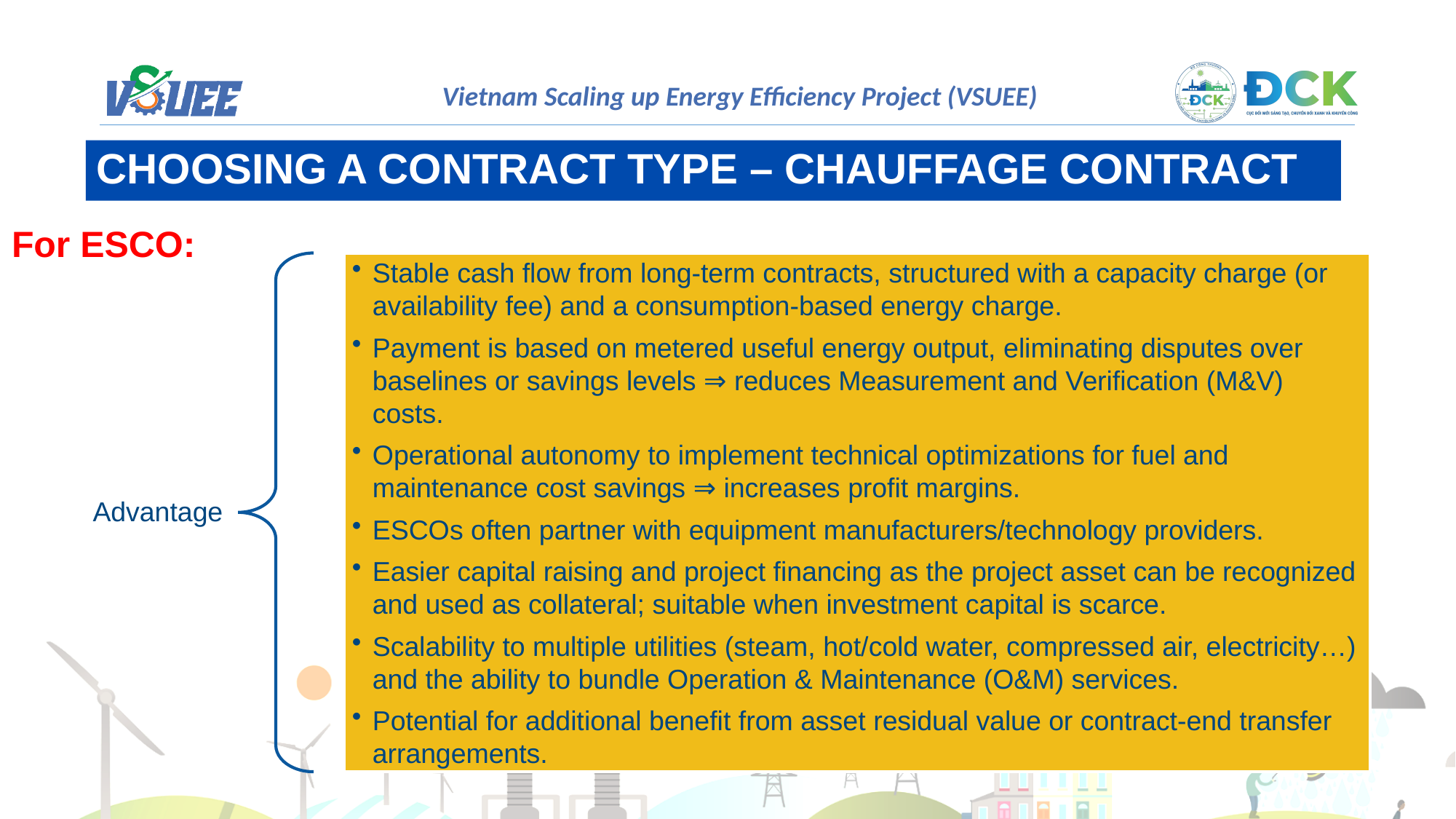

CHOOSING A CONTRACT TYPE – CHAUFFAGE CONTRACT
For ESCO:
Advantage
Stable cash flow from long-term contracts, structured with a capacity charge (or availability fee) and a consumption-based energy charge.
Payment is based on metered useful energy output, eliminating disputes over baselines or savings levels ⇒ reduces Measurement and Verification (M&V) costs.
Operational autonomy to implement technical optimizations for fuel and maintenance cost savings ⇒ increases profit margins.
ESCOs often partner with equipment manufacturers/technology providers.
Easier capital raising and project financing as the project asset can be recognized and used as collateral; suitable when investment capital is scarce.
Scalability to multiple utilities (steam, hot/cold water, compressed air, electricity…) and the ability to bundle Operation & Maintenance (O&M) services.
Potential for additional benefit from asset residual value or contract-end transfer arrangements.